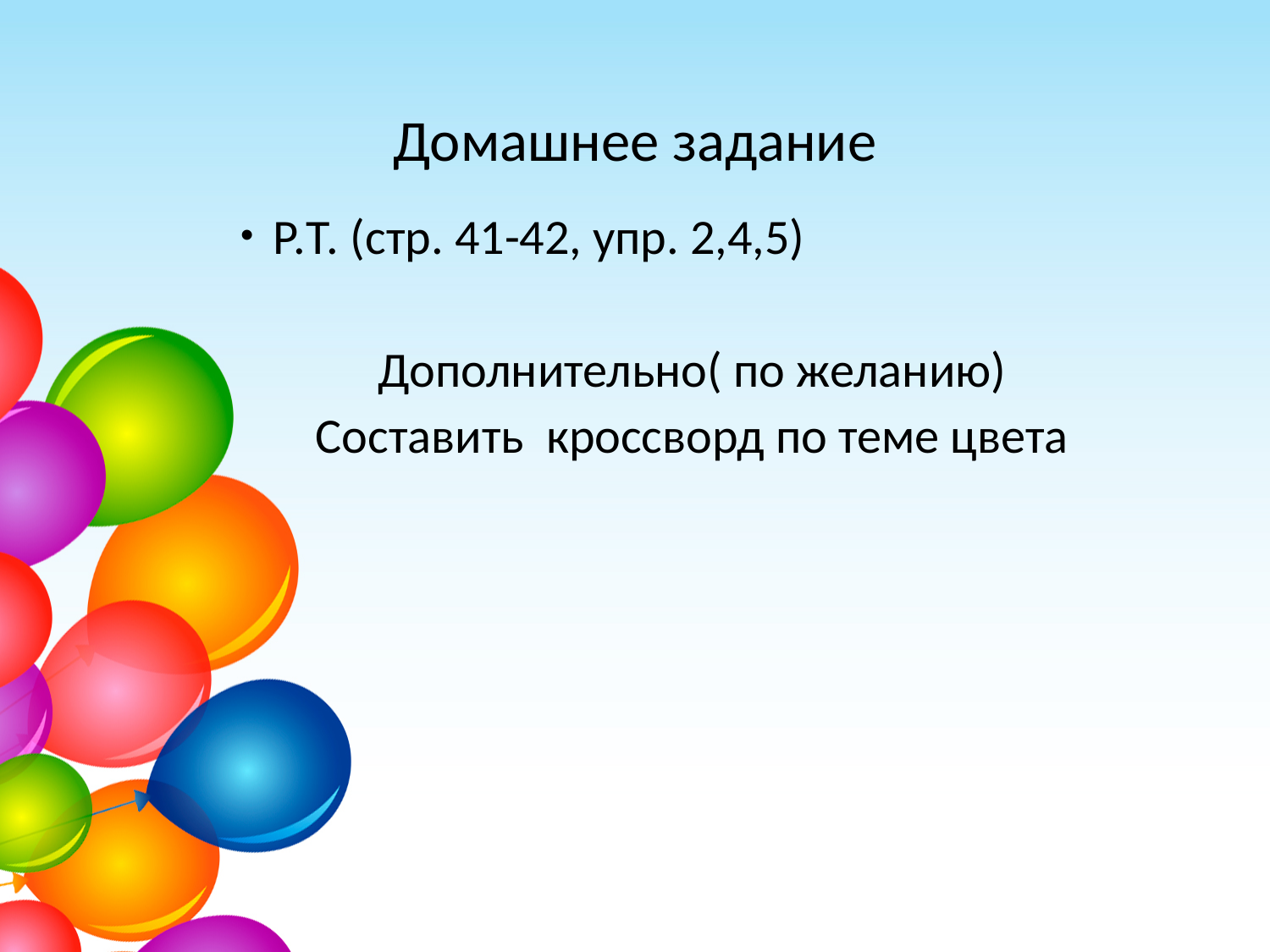

# Домашнее задание
 Р.Т. (стр. 41-42, упр. 2,4,5)

Дополнительно( по желанию)
Составить  кроссворд по теме цвета